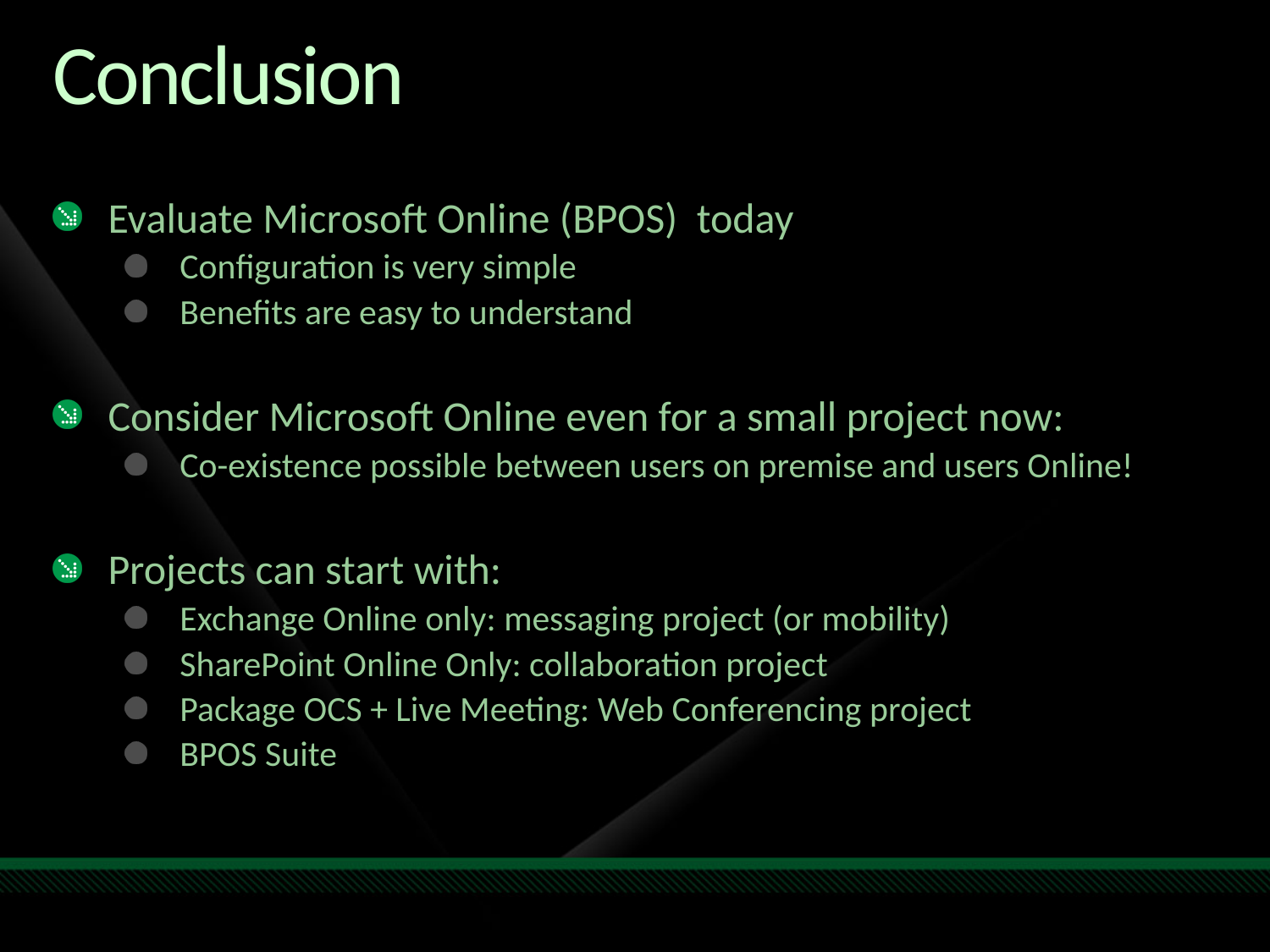

# Conclusion
Evaluate Microsoft Online (BPOS)  today
Configuration is very simple
Benefits are easy to understand

Consider Microsoft Online even for a small project now:
Co-existence possible between users on premise and users Online!

Projects can start with:
Exchange Online only: messaging project (or mobility)
SharePoint Online Only: collaboration project
Package OCS + Live Meeting: Web Conferencing project
BPOS Suite